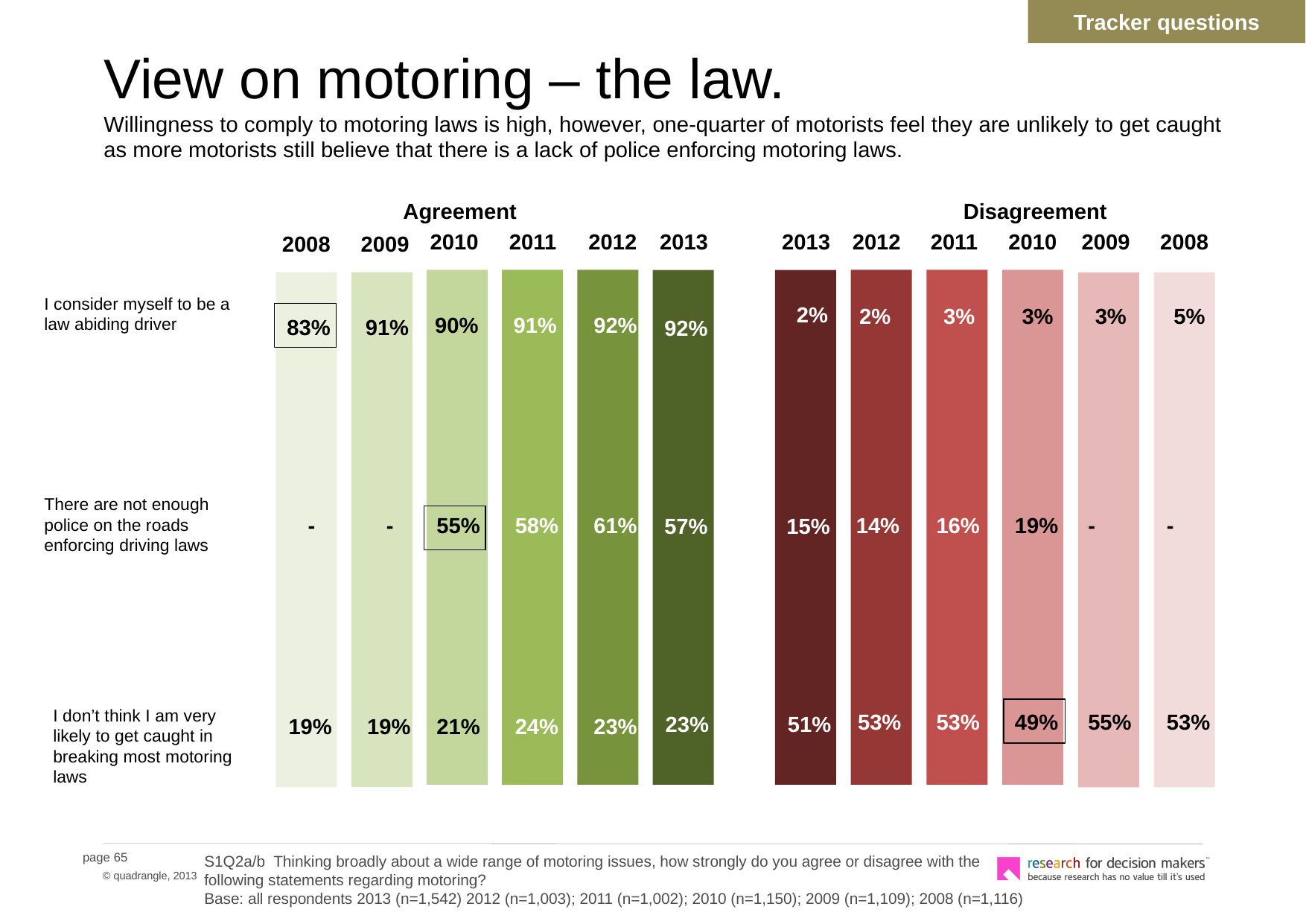

Tracker questions
# View on motoring – the law. Willingness to comply to motoring laws is high, however, one-quarter of motorists feel they are unlikely to get caught as more motorists still believe that there is a lack of police enforcing motoring laws.
Agreement
Disagreement
2010
2011
2012
2012
2011
2010
2009
2008
2013
2013
2008
2009

I consider myself to be a law abiding driver
2%
2%
3%
3%
3%
5%

90%
91%
92%
83%
91%
92%
There are not enough police on the roads enforcing driving laws
-
-
55%
58%
61%
14%
16%
19%
-
-

57%
15%
I don’t think I am very likely to get caught in breaking most motoring laws

53%
53%
49%
55%
53%
23%
51%
19%
19%
21%
24%
23%
S1Q2a/b  Thinking broadly about a wide range of motoring issues, how strongly do you agree or disagree with the following statements regarding motoring?
Base: all respondents 2013 (n=1,542) 2012 (n=1,003); 2011 (n=1,002); 2010 (n=1,150); 2009 (n=1,109); 2008 (n=1,116)